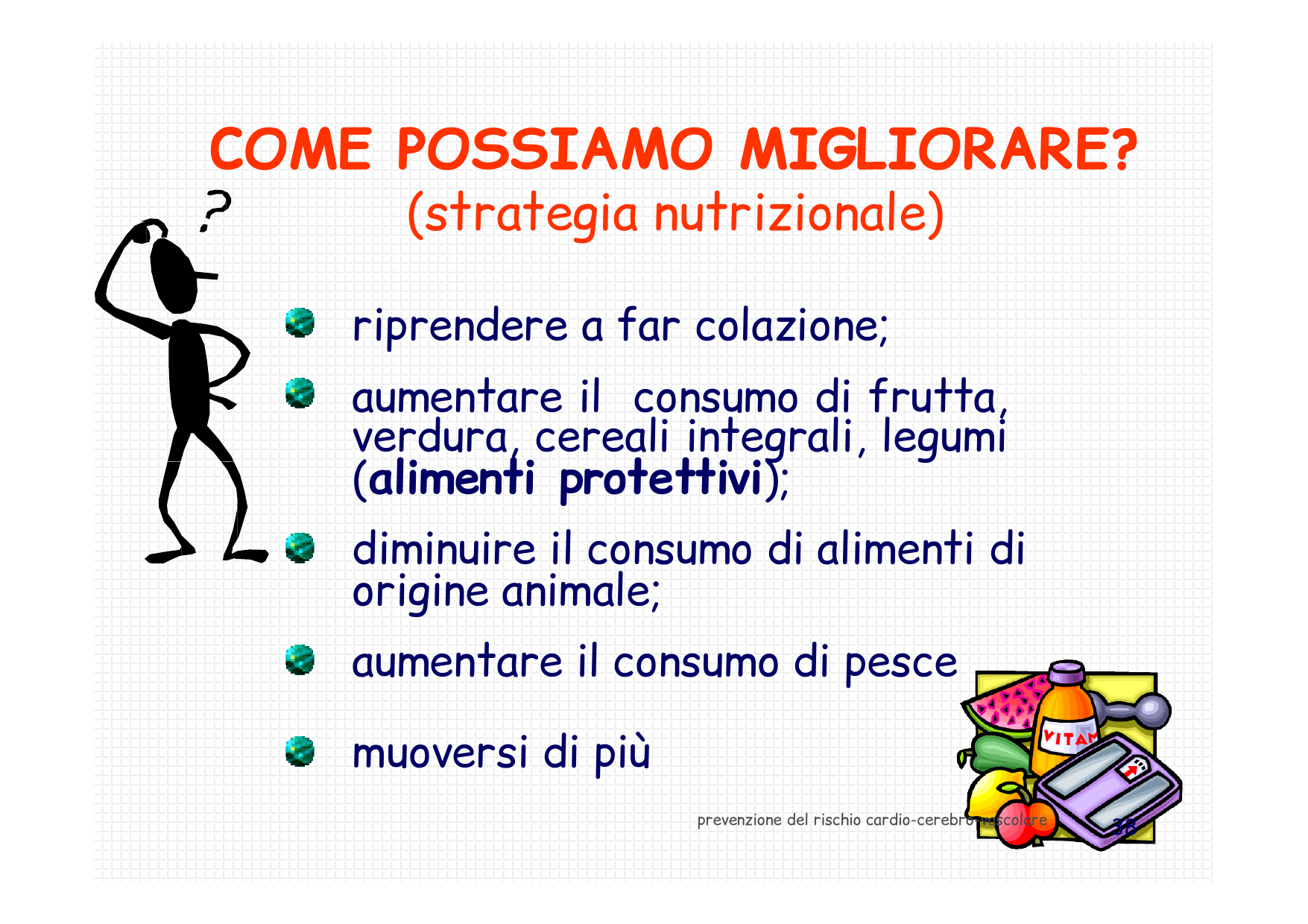

COME	POSSIAMO	MIGLIORARE?
(strategia nutrizionale)

riprendere a far colazione;
aumentare il  consumo di frutta, verdura, cereali integrali, legumi (alimenti  protettivi);
diminuire il consumo di alimenti di origine animale;
aumentare il consumo di pesce
muoversi di più

prevenzione del rischio cardio-cerebro-vascolare
38